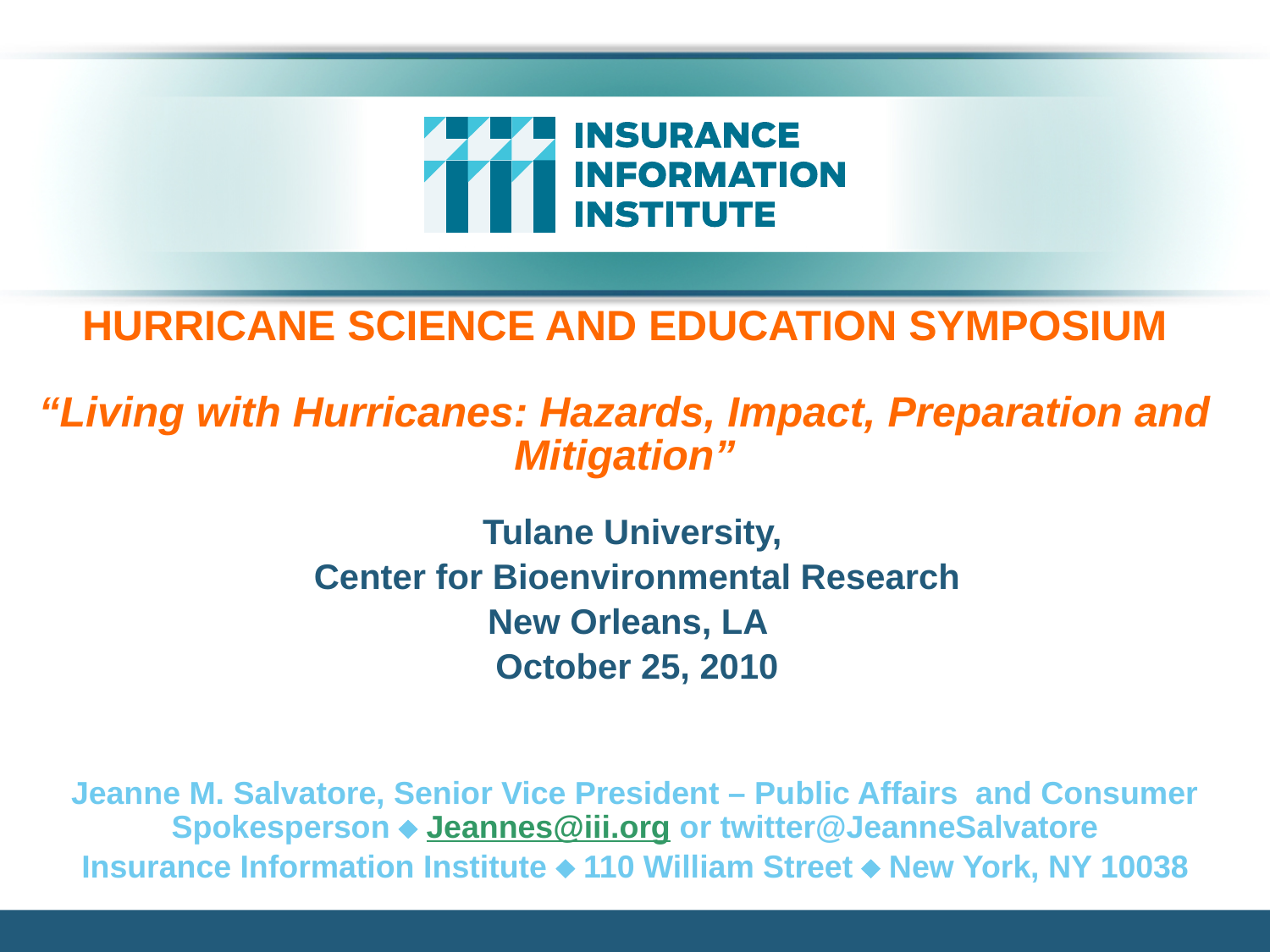

# HURRICANE SCIENCE AND EDUCATION SYMPOSIUM “Living with Hurricanes: Hazards, Impact, Preparation and Mitigation”
Tulane University,
Center for Bioenvironmental Research
New Orleans, LA
October 25, 2010
Jeanne M. Salvatore, Senior Vice President – Public Affairs  and Consumer Spokesperson ♦ Jeannes@iii.org or twitter@JeanneSalvatore
Insurance Information Institute ♦ 110 William Street ♦ New York, NY 10038